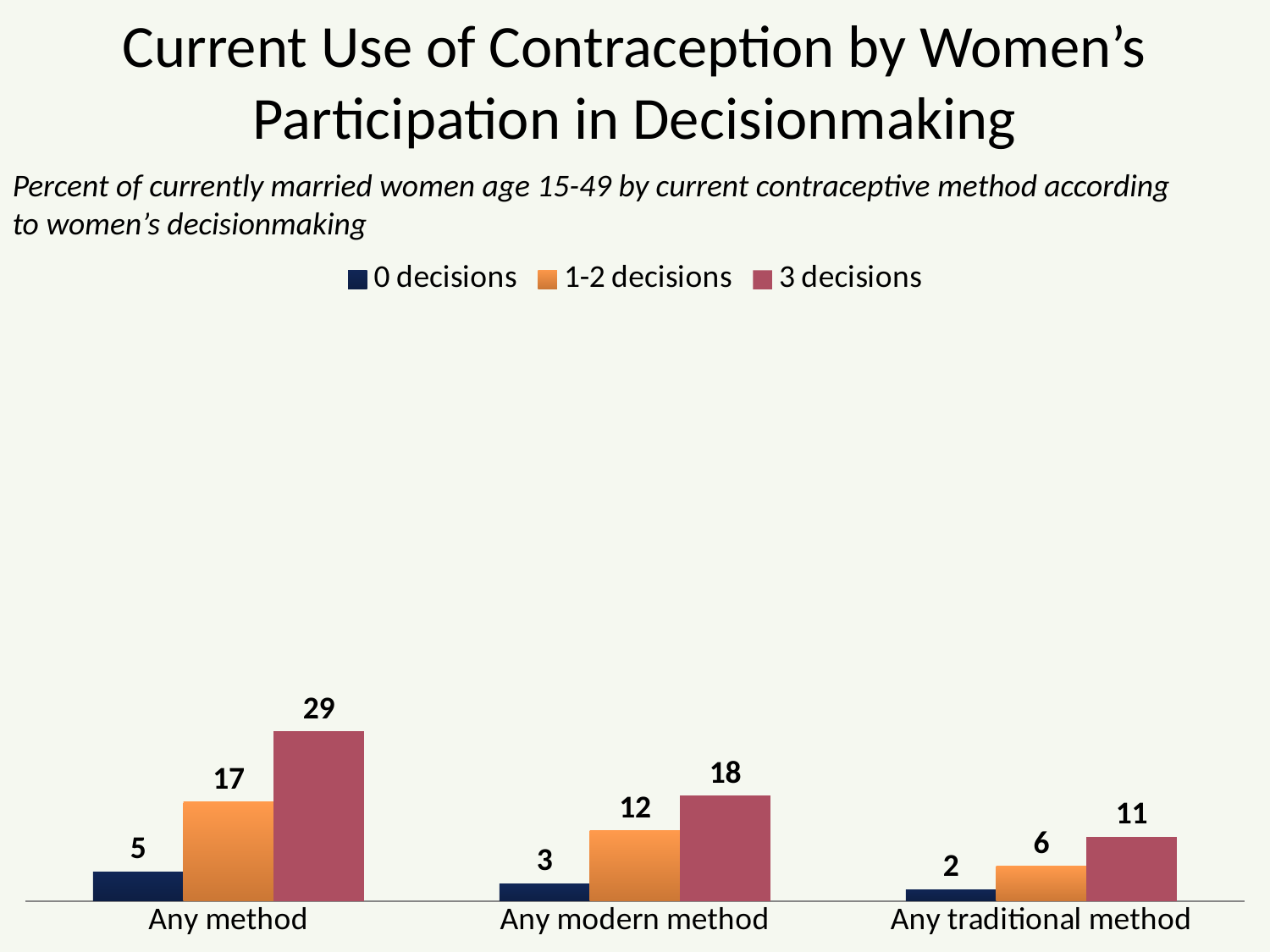

# Current Use of Contraception by Women’s Participation in Decisionmaking
Percent of currently married women age 15-49 by current contraceptive method according to women’s decisionmaking

### Chart

| Category | 0 decisions | 1-2 decisions | 3 decisions |
|---|---|---|---|
| Any method | 5.0 | 17.0 | 29.0 |
| Any modern method | 3.0 | 12.0 | 18.0 |
| Any traditional method | 2.0 | 6.0 | 11.0 |